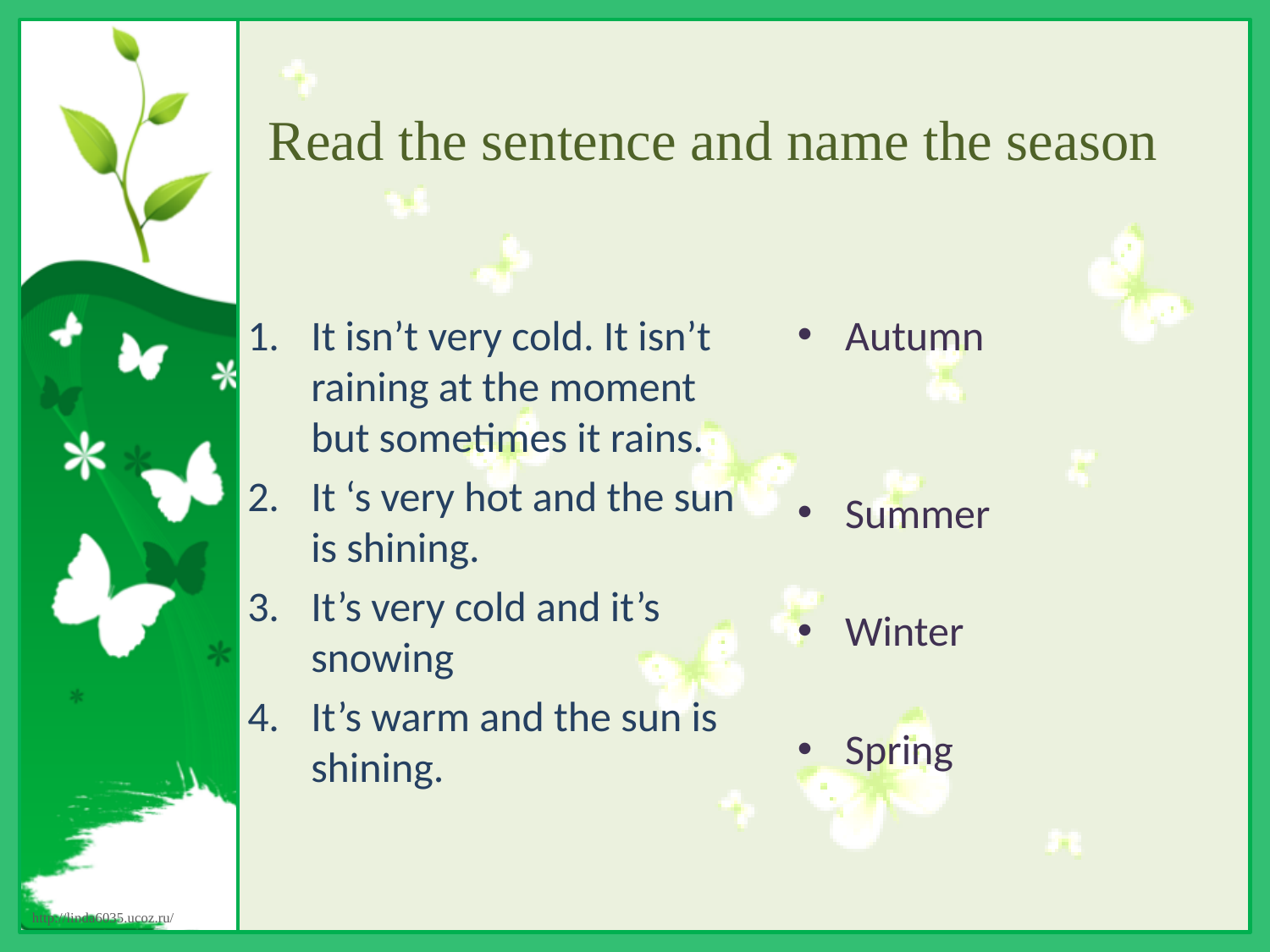

# Read the sentence and name the season

It isn’t very cold. It isn’t raining at the moment but sometimes it rains.
It ‘s very hot and the sun is shining.
It’s very cold and it’s snowing
It’s warm and the sun is shining.

Autumn

Summer

Winter

Spring